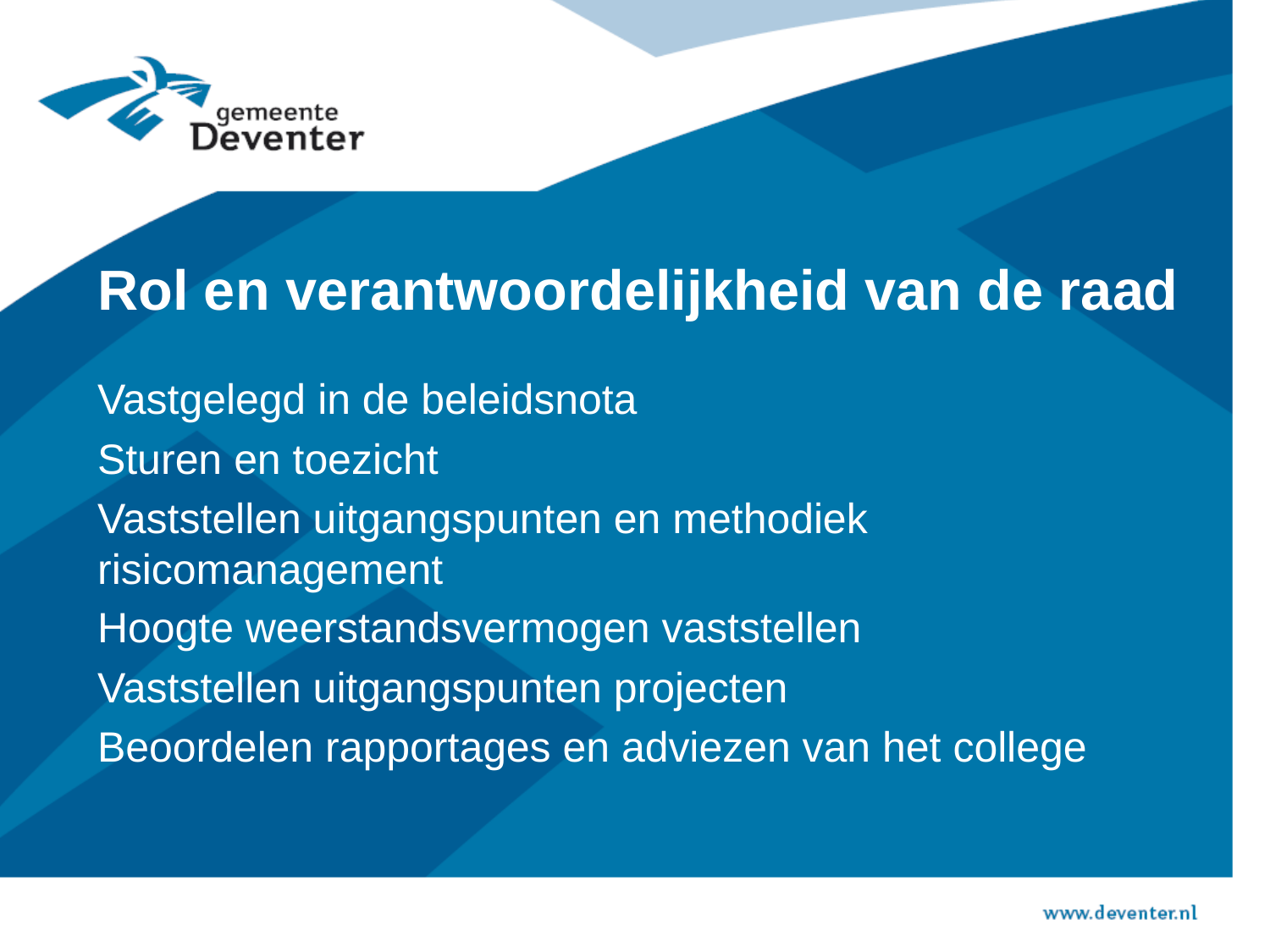

# Rol en verantwoordelijkheid van de raad
Vastgelegd in de beleidsnota
Sturen en toezicht
Vaststellen uitgangspunten en methodiek risicomanagement
Hoogte weerstandsvermogen vaststellen
Vaststellen uitgangspunten projecten
Beoordelen rapportages en adviezen van het college